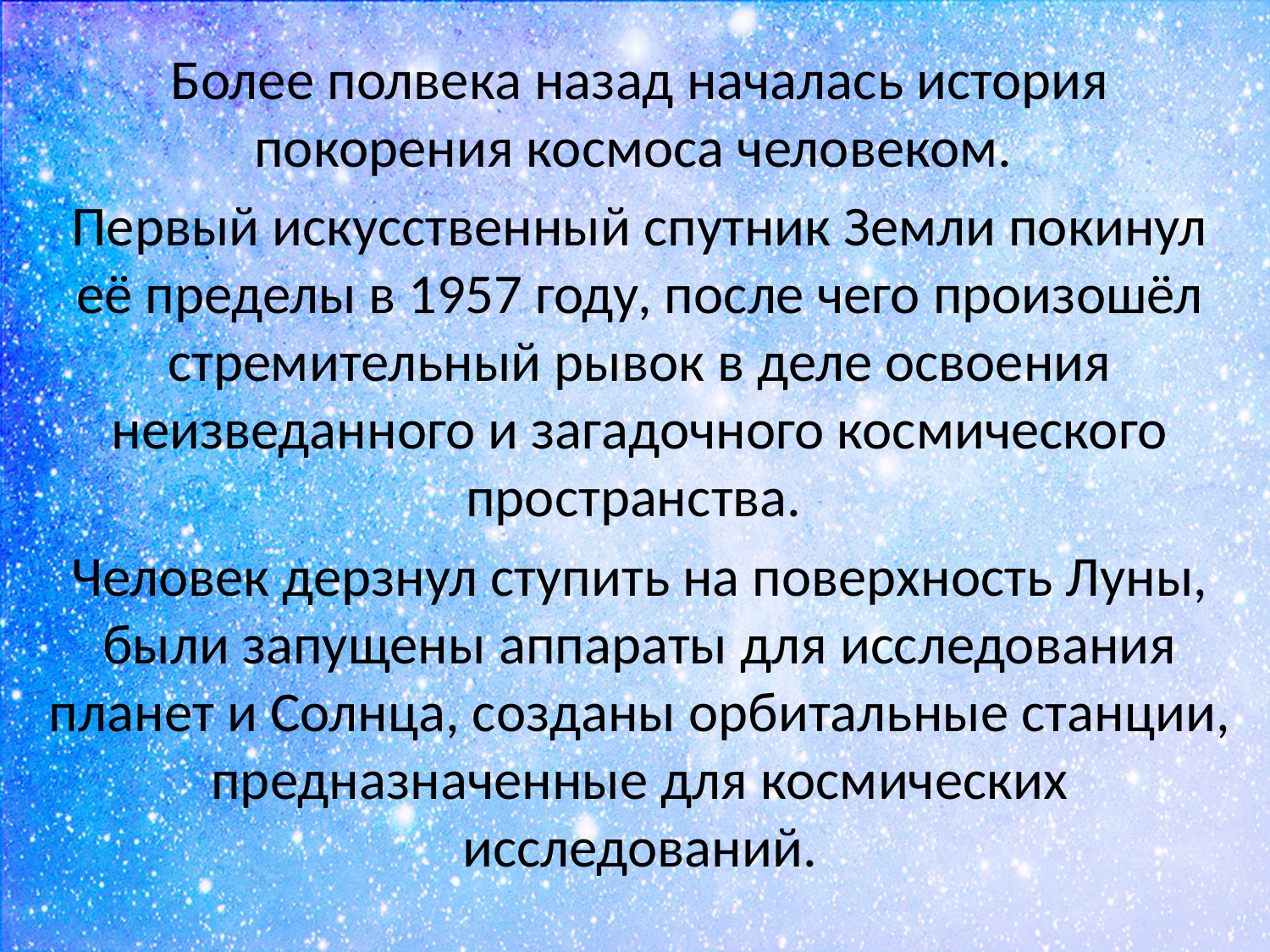

Более полвека назад началась история покорения космоса человеком.
Первый искусственный спутник Земли покинул её пределы в 1957 году, после чего произошёл стремительный рывок в деле освоения неизведанного и загадочного космического пространства.
Человек дерзнул ступить на поверхность Луны, были запущены аппараты для исследования планет и Солнца, созданы орбитальные станции, предназначенные для космических исследований.